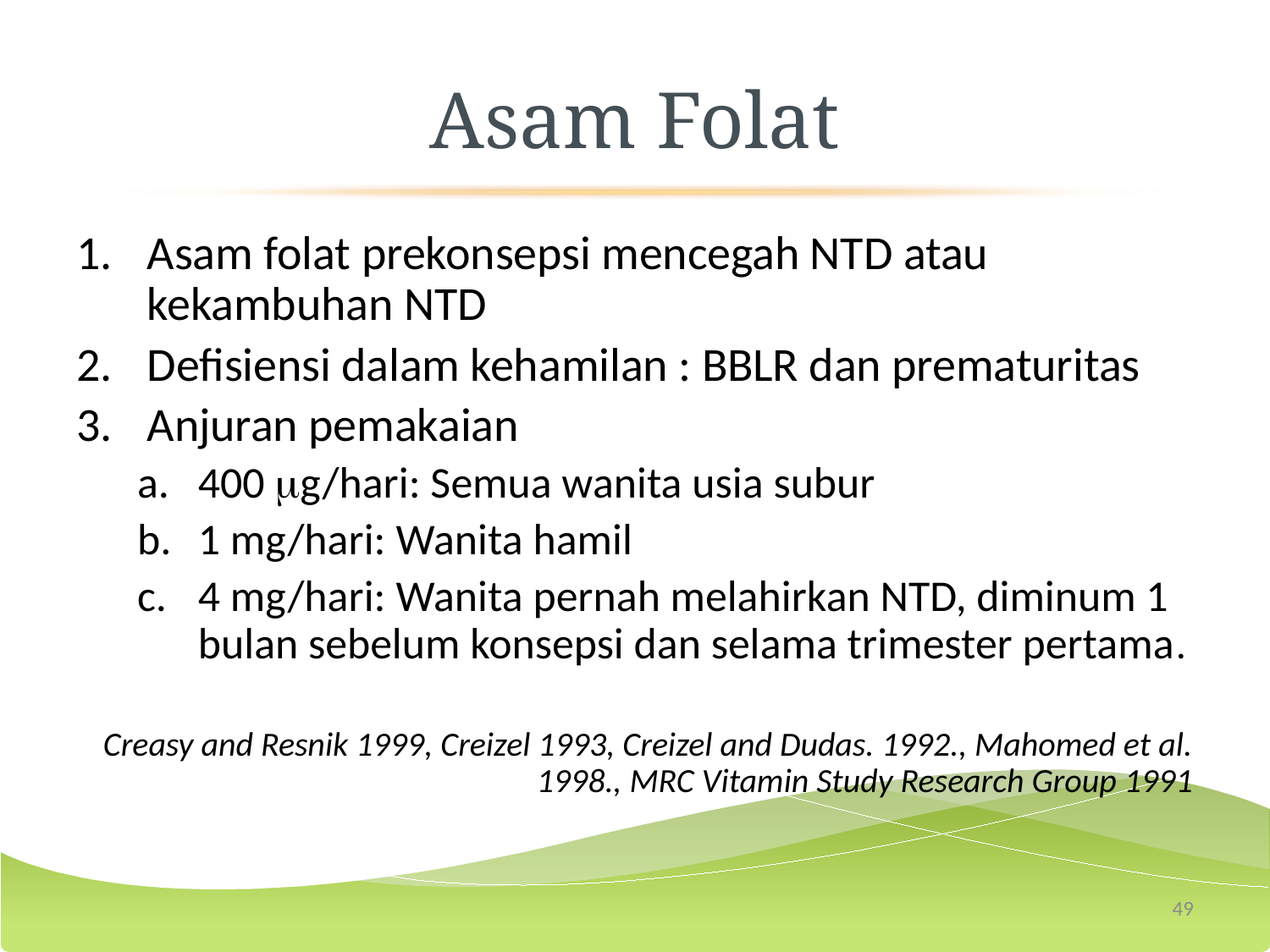

# Asam Folat
Asam folat prekonsepsi mencegah NTD atau kekambuhan NTD
Defisiensi dalam kehamilan : BBLR dan prematuritas
Anjuran pemakaian
400 μg/hari: Semua wanita usia subur
1 mg/hari: Wanita hamil
4 mg/hari: Wanita pernah melahirkan NTD, diminum 1 bulan sebelum konsepsi dan selama trimester pertama.

Creasy and Resnik 1999, Creizel 1993, Creizel and Dudas. 1992., Mahomed et al. 1998., MRC Vitamin Study Research Group 1991
49